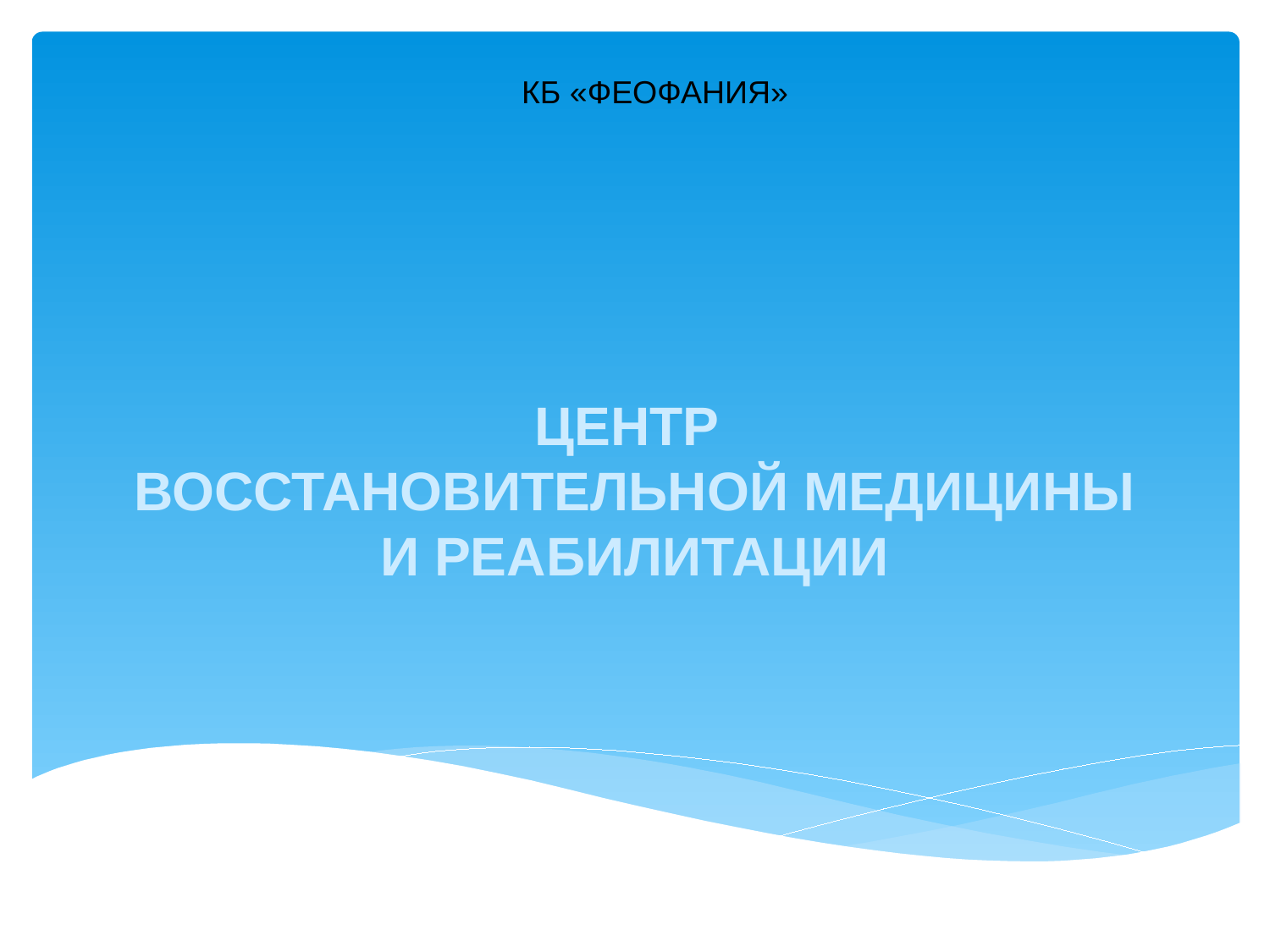

КБ «ФЕОФАНИЯ»
# ЦЕНТР ВОССТАНОВИТЕЛЬНОЙ МЕДИЦИНЫ И РЕАБИЛИТАЦИИ